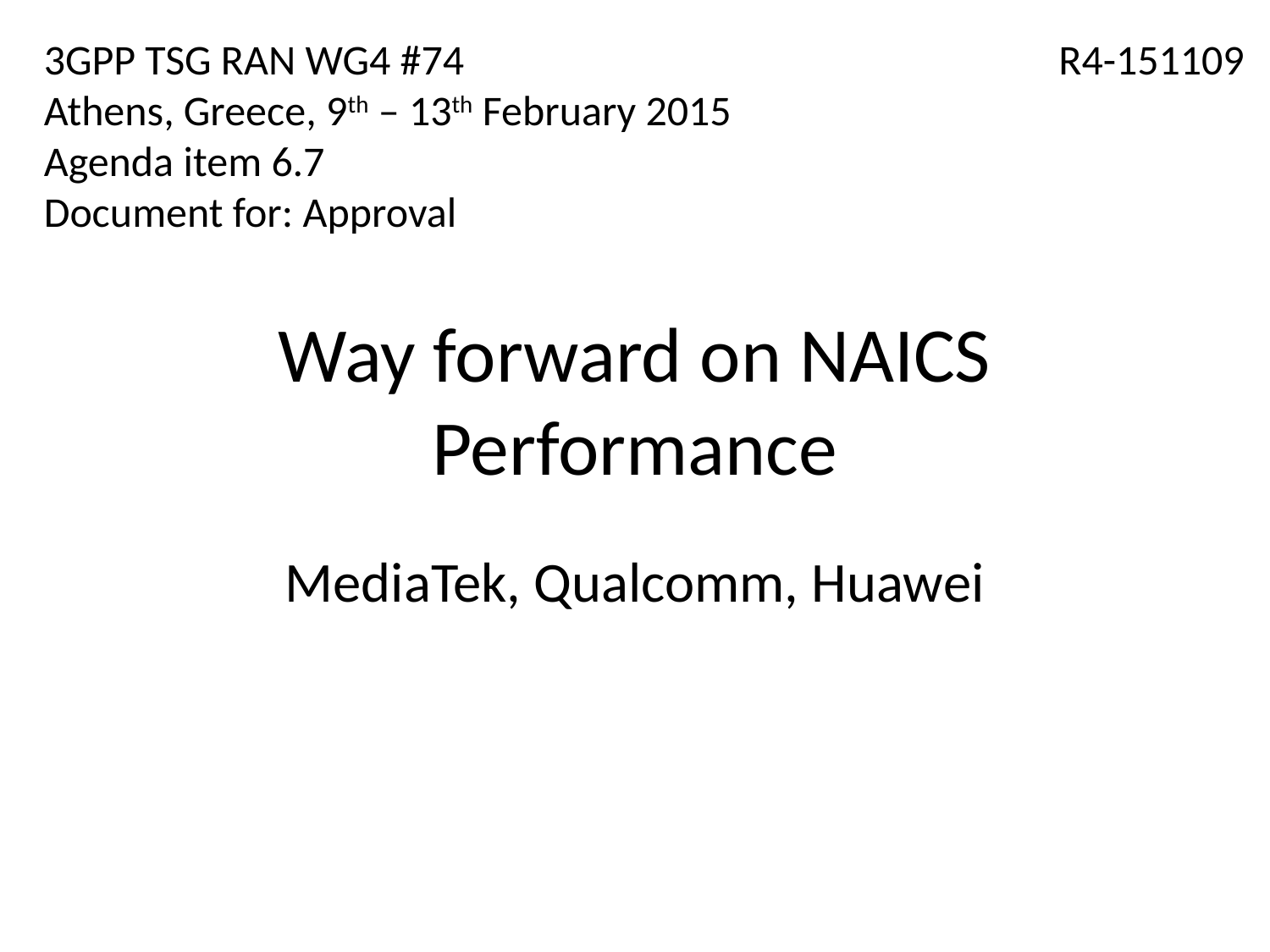

3GPP TSG RAN WG4 #74
Athens, Greece, 9th – 13th February 2015
Agenda item 6.7
Document for: Approval
R4-151109
# Way forward on NAICS Performance
MediaTek, Qualcomm, Huawei